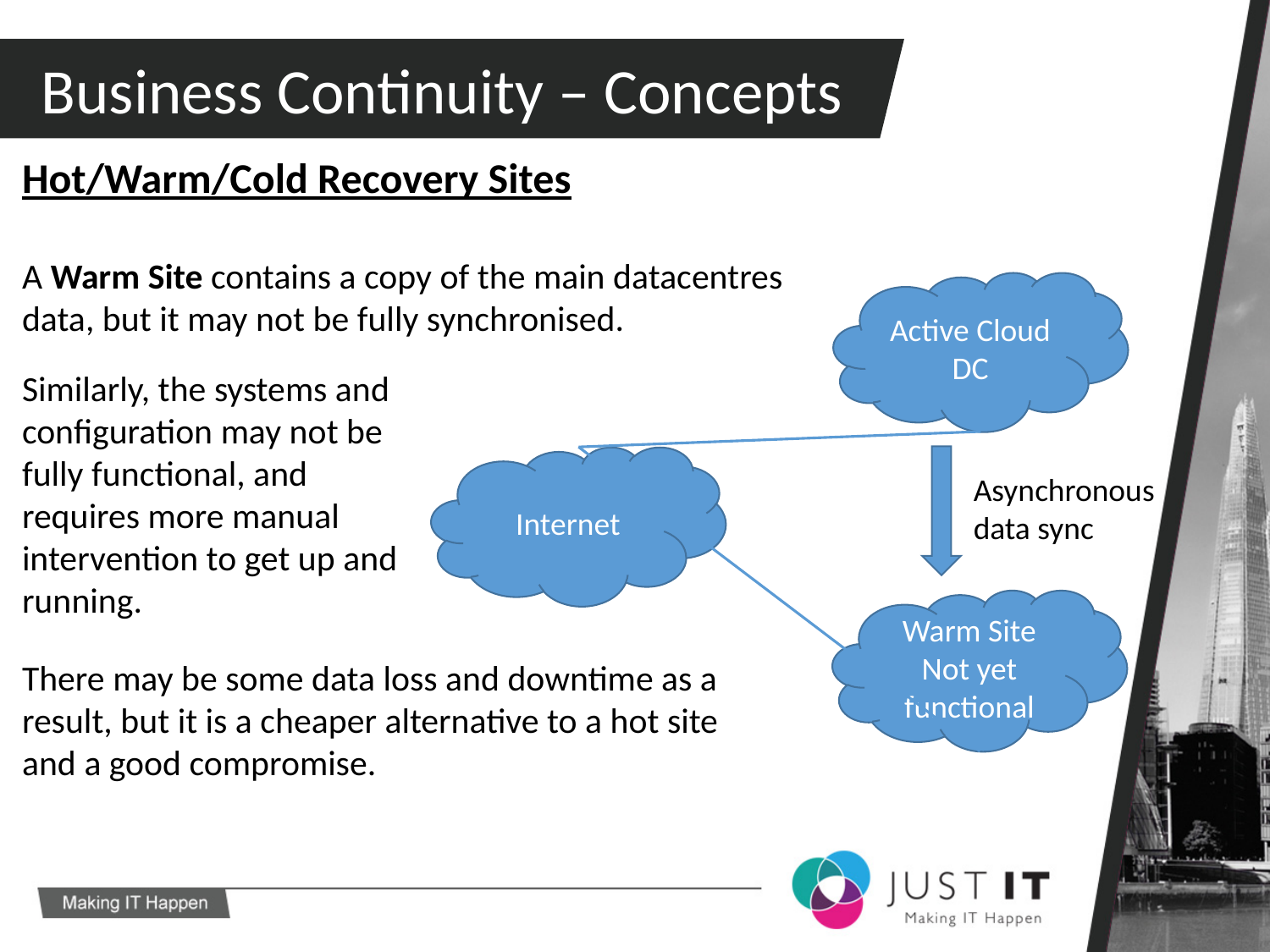

Business Continuity – Concepts
Hot/Warm/Cold Recovery Sites
A Warm Site contains a copy of the main datacentres data, but it may not be fully synchronised.
Active Cloud DC
Similarly, the systems and configuration may not be fully functional, and requires more manual intervention to get up and running.

Internet
Asynchronous data sync
Warm Site Not yet functional
There may be some data loss and downtime as a result, but it is a cheaper alternative to a hot site and a good compromise.